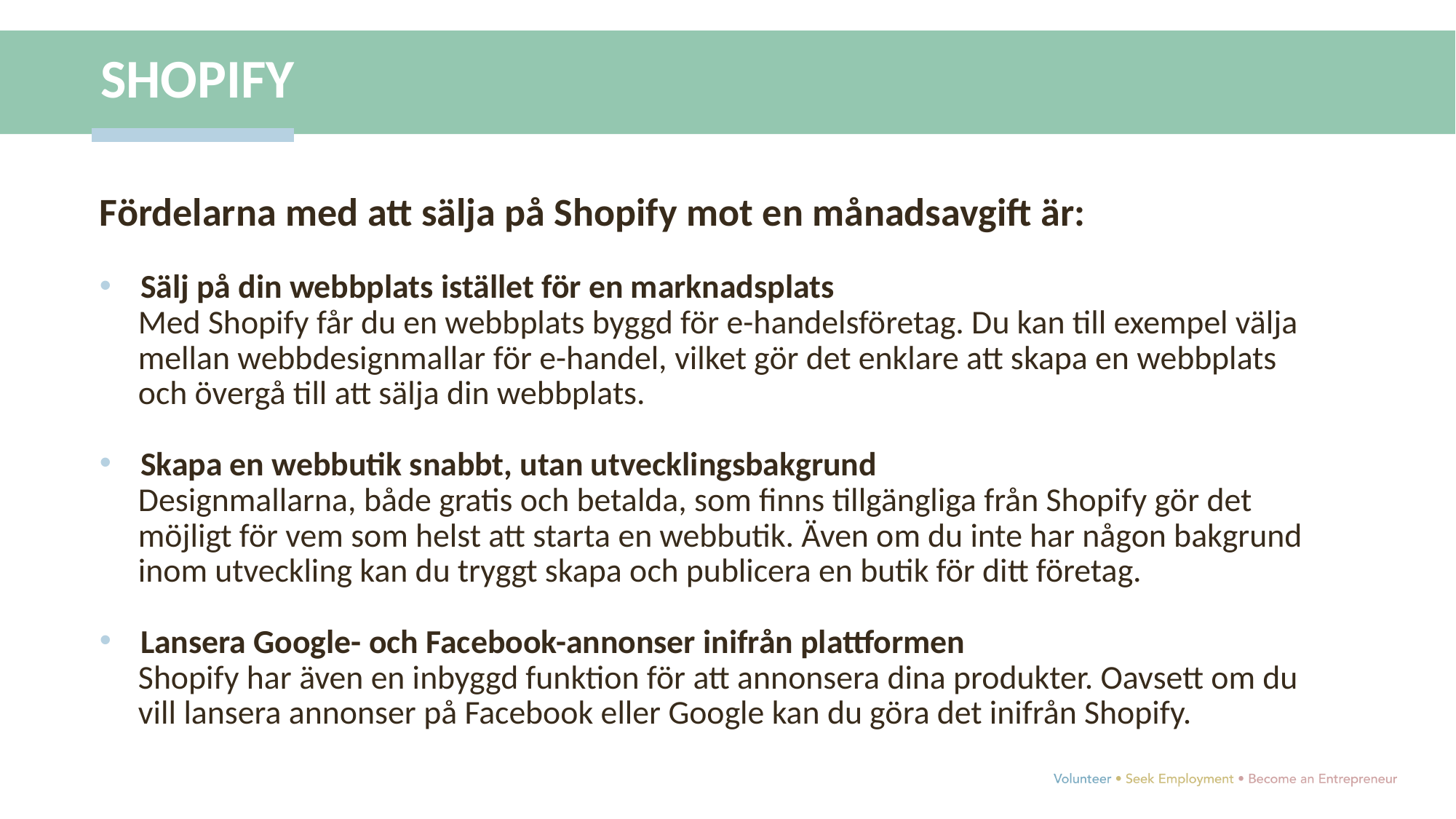

SHOPIFY
Fördelarna med att sälja på Shopify mot en månadsavgift är:

Sälj på din webbplats istället för en marknadsplats
Med Shopify får du en webbplats byggd för e-handelsföretag. Du kan till exempel välja mellan webbdesignmallar för e-handel, vilket gör det enklare att skapa en webbplats och övergå till att sälja din webbplats.

Skapa en webbutik snabbt, utan utvecklingsbakgrund
Designmallarna, både gratis och betalda, som finns tillgängliga från Shopify gör det möjligt för vem som helst att starta en webbutik. Även om du inte har någon bakgrund inom utveckling kan du tryggt skapa och publicera en butik för ditt företag.

Lansera Google- och Facebook-annonser inifrån plattformen
Shopify har även en inbyggd funktion för att annonsera dina produkter. Oavsett om du vill lansera annonser på Facebook eller Google kan du göra det inifrån Shopify.